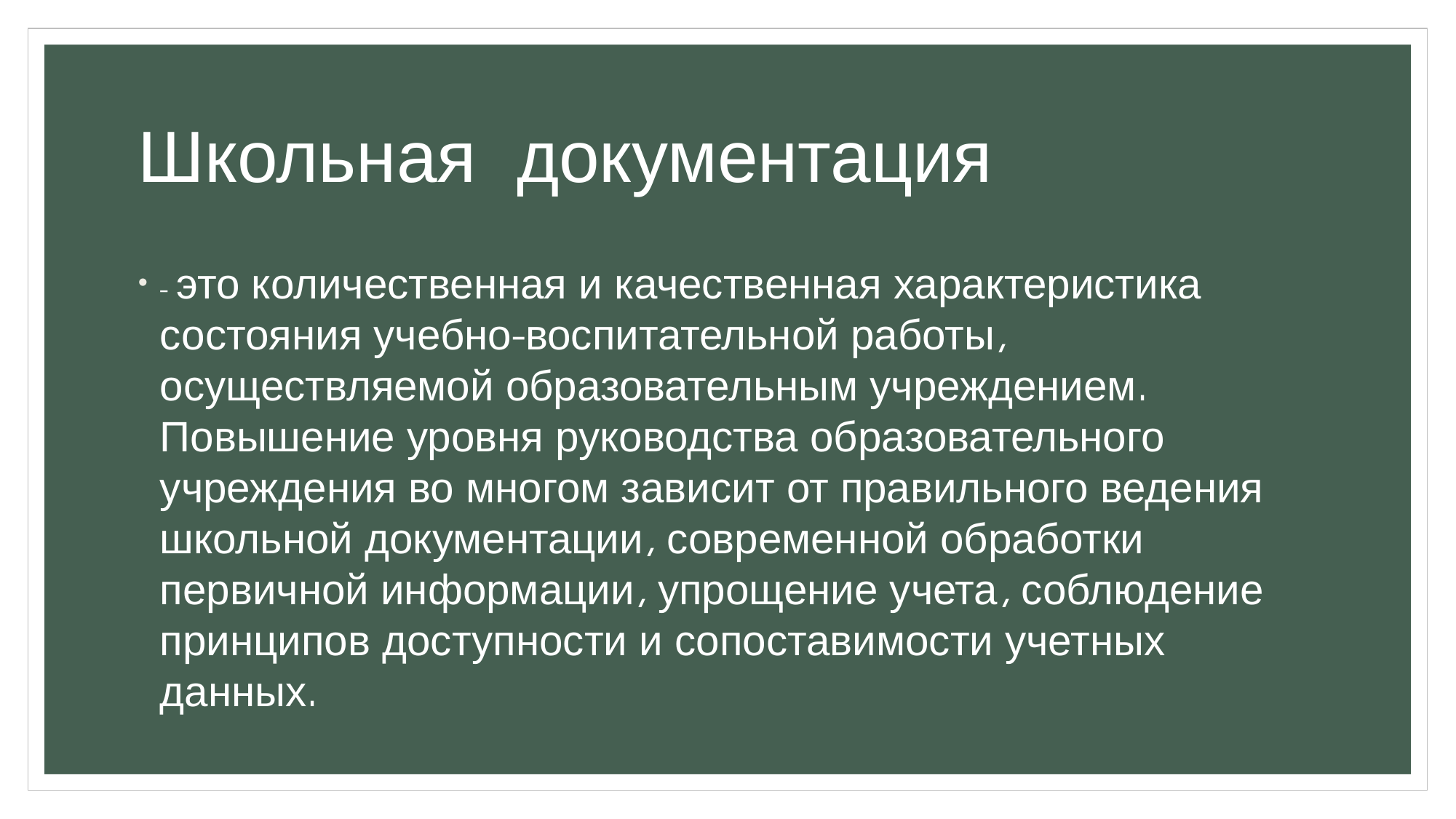

# Школьная  документация
- это количественная и качественная характеристика состояния учебно-воспитательной работы, осуществляемой образовательным учреждением. Повышение уровня руководства образовательного учреждения во многом зависит от правильного ведения школьной документации, современной обработки первичной информации, упрощение учета, соблюдение принципов доступности и сопоставимости учетных данных.